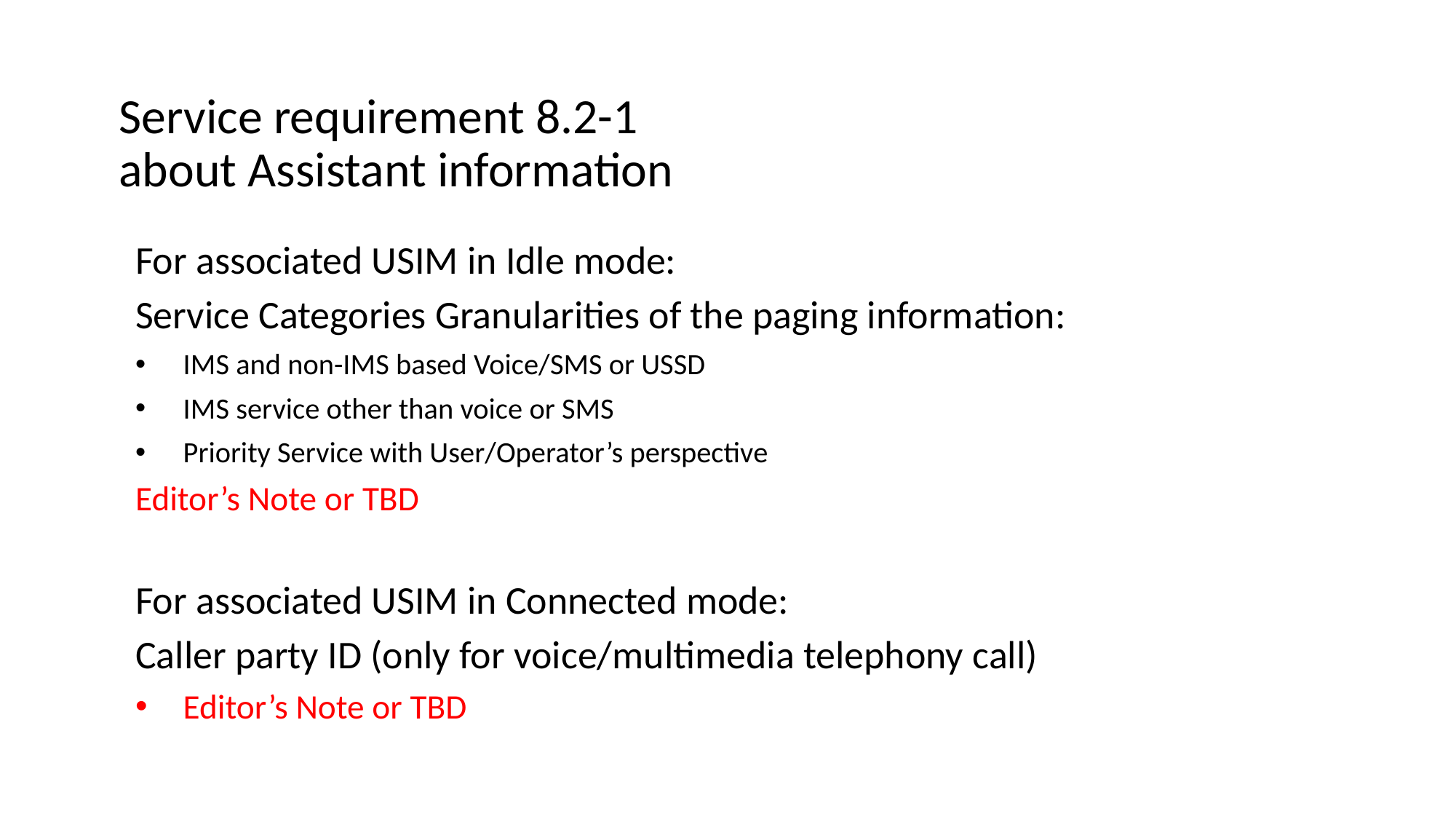

# Service requirement 8.2-1 about Assistant information
For associated USIM in Idle mode:
Service Categories Granularities of the paging information:
IMS and non-IMS based Voice/SMS or USSD
IMS service other than voice or SMS
Priority Service with User/Operator’s perspective
Editor’s Note or TBD

For associated USIM in Connected mode:
Caller party ID (only for voice/multimedia telephony call)
Editor’s Note or TBD